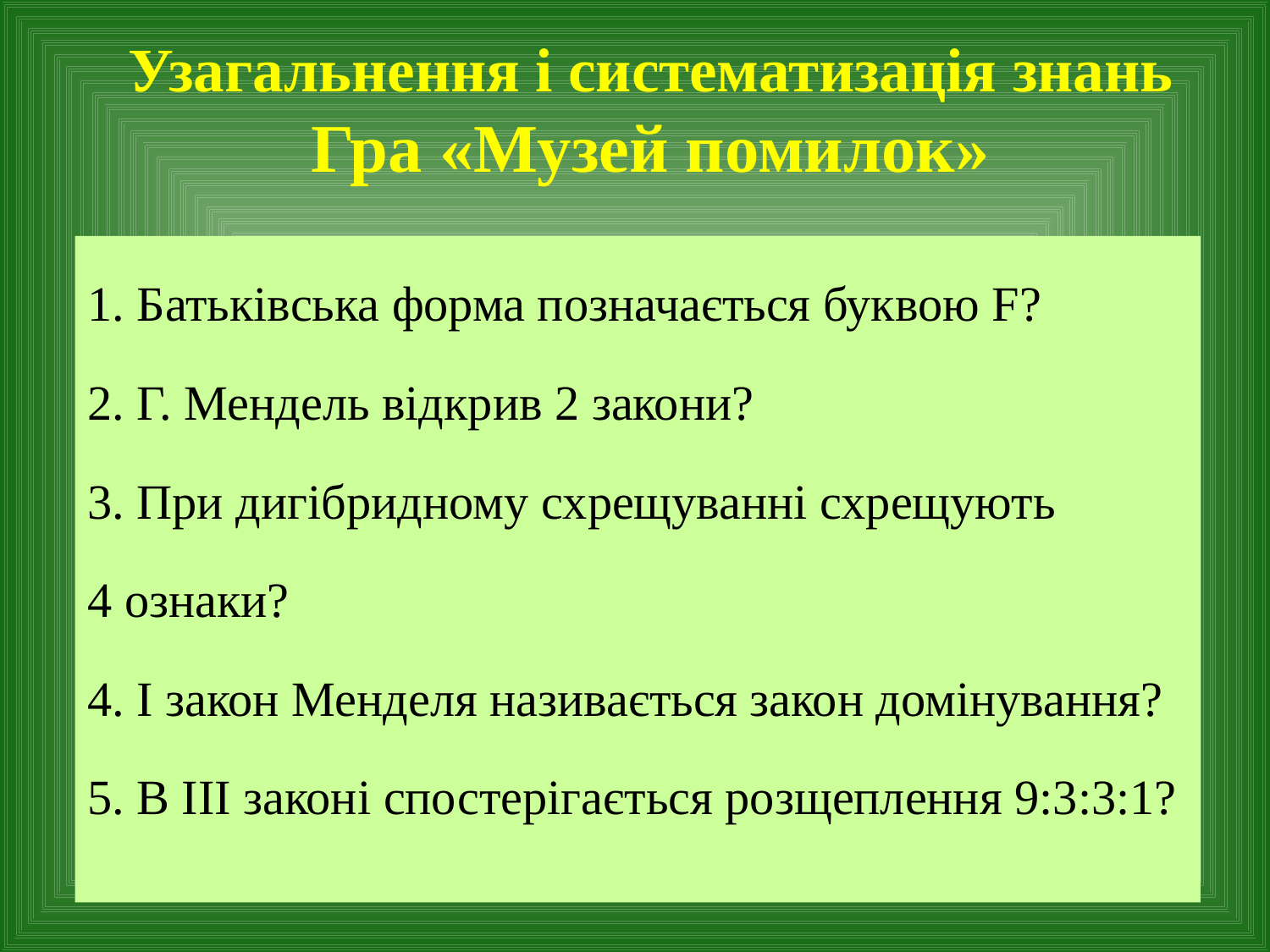

# Узагальнення і систематизація знань Гра «Музей помилок»
1. Батьківська форма позначається буквою F?
2. Г. Мендель відкрив 2 закони?
3. При дигібридному схрещуванні схрещують
4 ознаки?
4. І закон Менделя називається закон домінування?
5. В ІІІ законі спостерігається розщеплення 9:3:3:1?